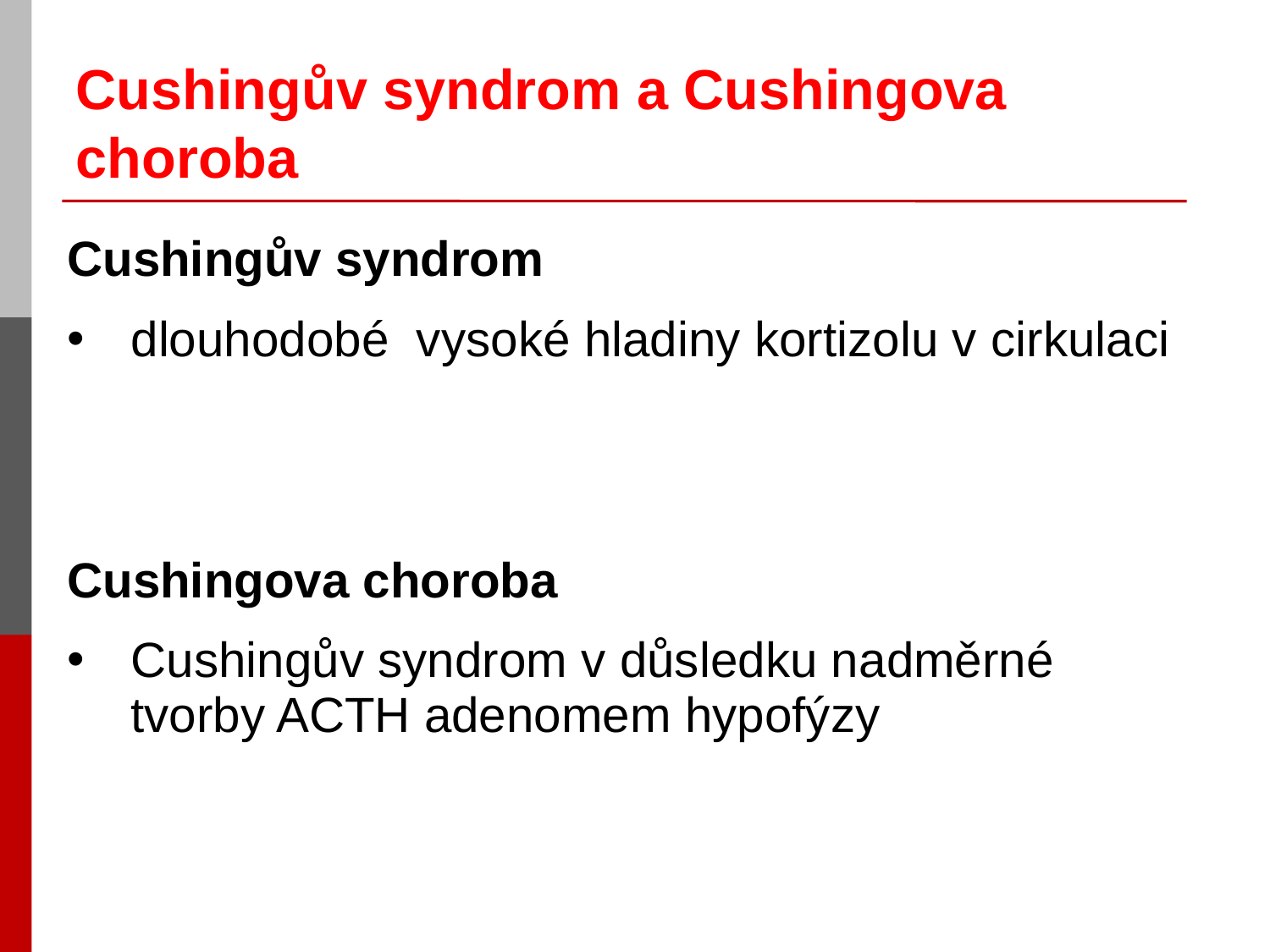

# Cushingův syndrom a Cushingova choroba
Cushingův syndrom
dlouhodobé  vysoké hladiny kortizolu v cirkulaci

Cushingova choroba
Cushingův syndrom v důsledku nadměrné tvorby ACTH adenomem hypofýzy